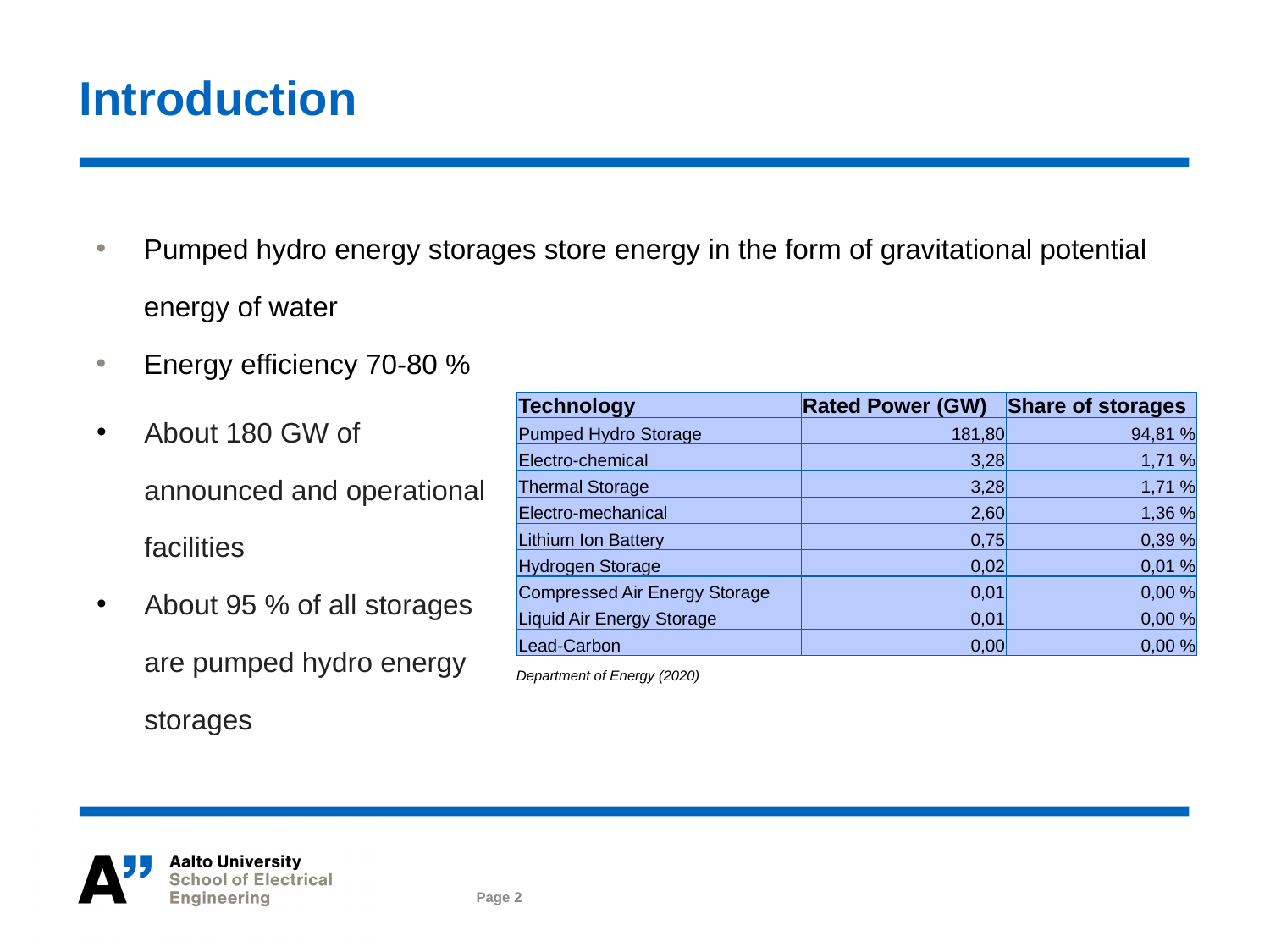

# Introduction
Pumped hydro energy storages store energy in the form of gravitational potential energy of water
Energy efficiency 70-80 %
About 180 GW of announced and operational facilities
About 95 % of all storages are pumped hydro energy storages
| Technology | Rated Power (GW) | Share of storages |
| --- | --- | --- |
| Pumped Hydro Storage | 181,80 | 94,81 % |
| Electro-chemical | 3,28 | 1,71 % |
| Thermal Storage | 3,28 | 1,71 % |
| Electro-mechanical | 2,60 | 1,36 % |
| Lithium Ion Battery | 0,75 | 0,39 % |
| Hydrogen Storage | 0,02 | 0,01 % |
| Compressed Air Energy Storage | 0,01 | 0,00 % |
| Liquid Air Energy Storage | 0,01 | 0,00 % |
| Lead-Carbon | 0,00 | 0,00 % |
Department of Energy (2020)

Page 2